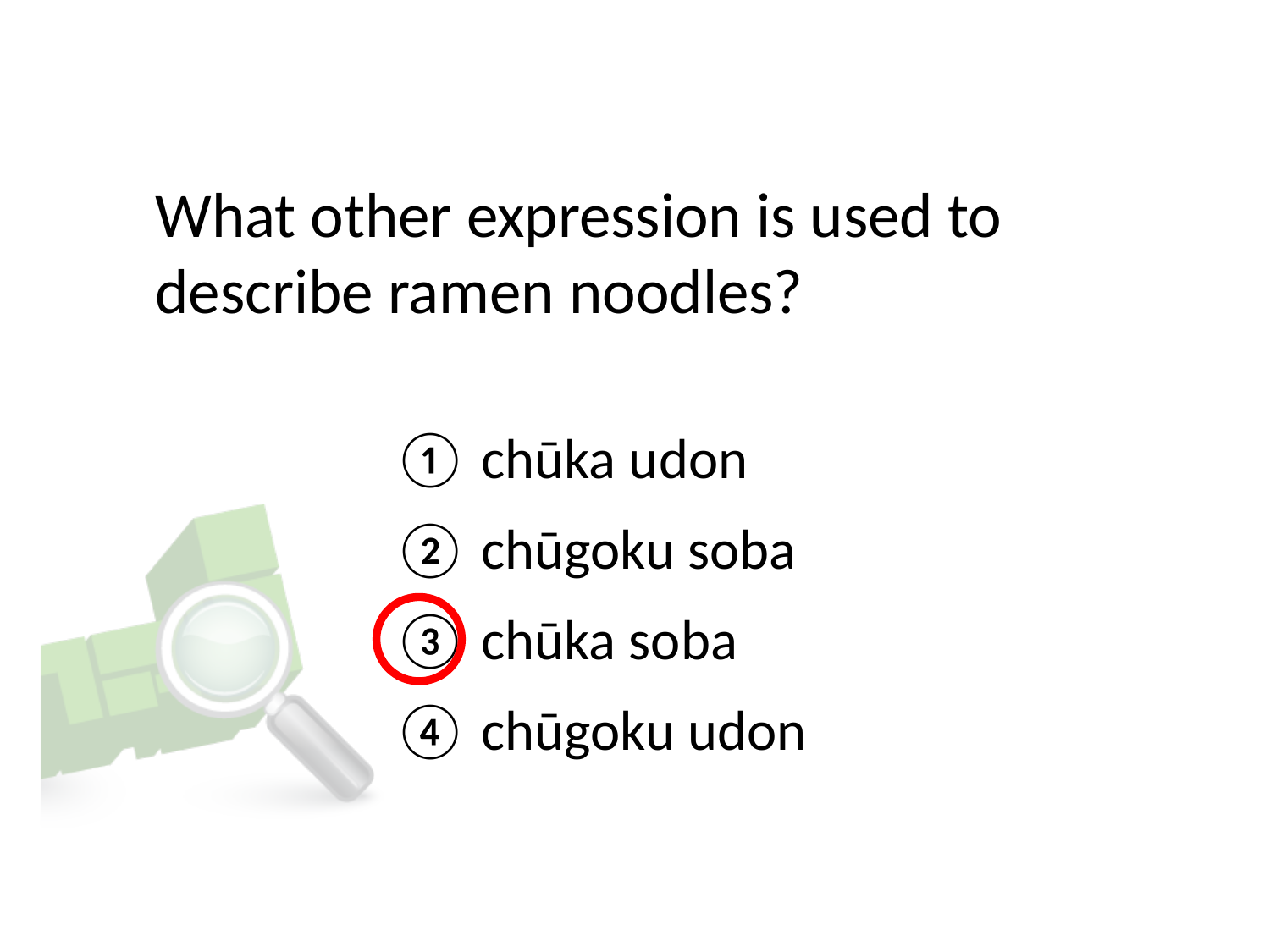

# What other expression is used to describe ramen noodles?
① chūka udon
② chūgoku soba
③ chūka soba
④ chūgoku udon